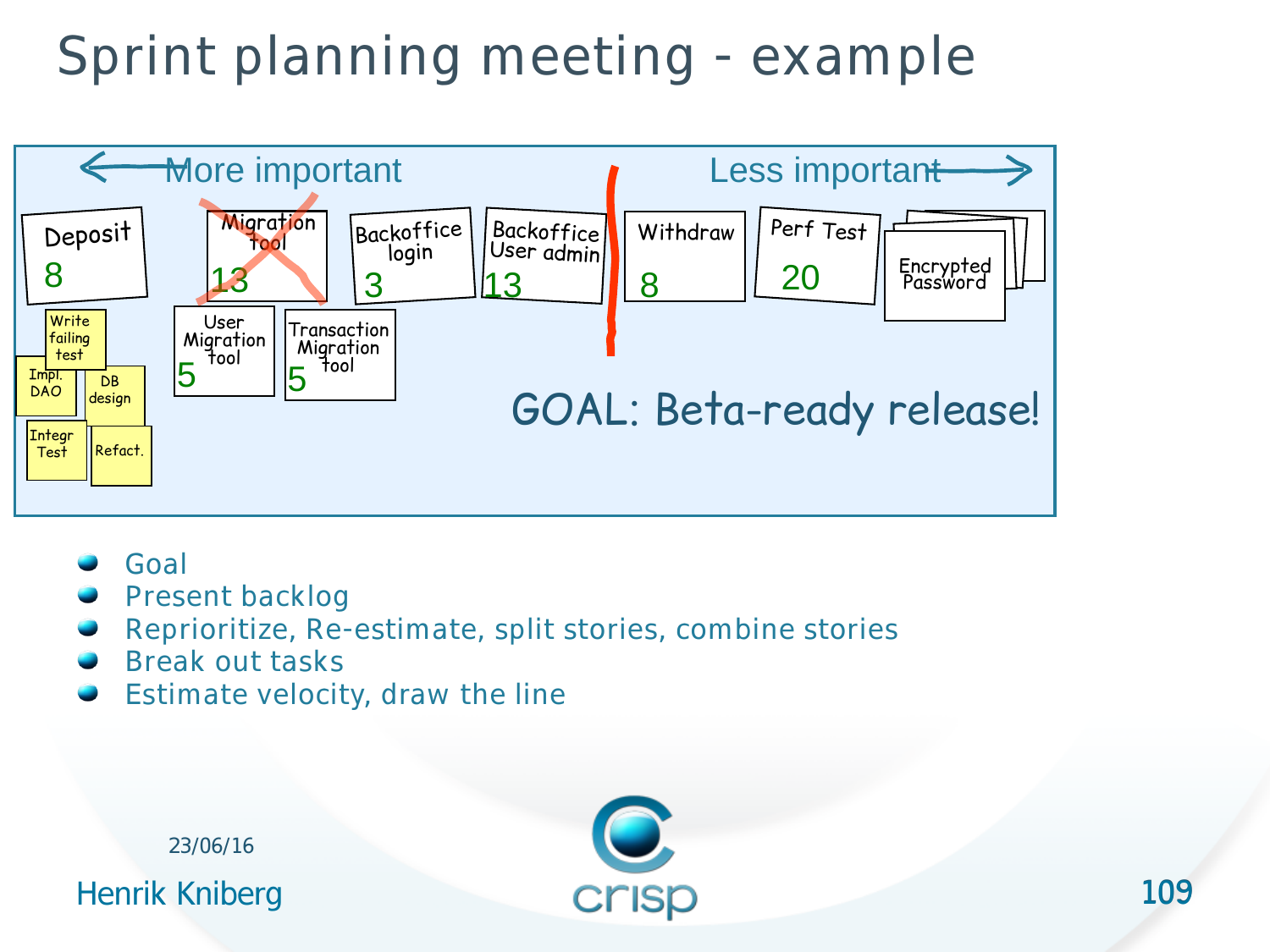

# Sprint planning meeting - example
More important
Less important

Migration
tool

Perf Test

Backoffice
User admin

Backoffice
login

Encrypted
Password

Deposit

Withdraw
8
20
13
3
13
8
Write failing test

User
Migration
tool

Transaction
Migration
tool
5
5

Impl.
DAO
DB
design

GOAL: Beta-ready release!
Integr
Test

Refact.
Goal
Present backlog
Reprioritize, Re-estimate, split stories, combine stories
Break out tasks
Estimate velocity, draw the line
23/06/16
109
Henrik Kniberg